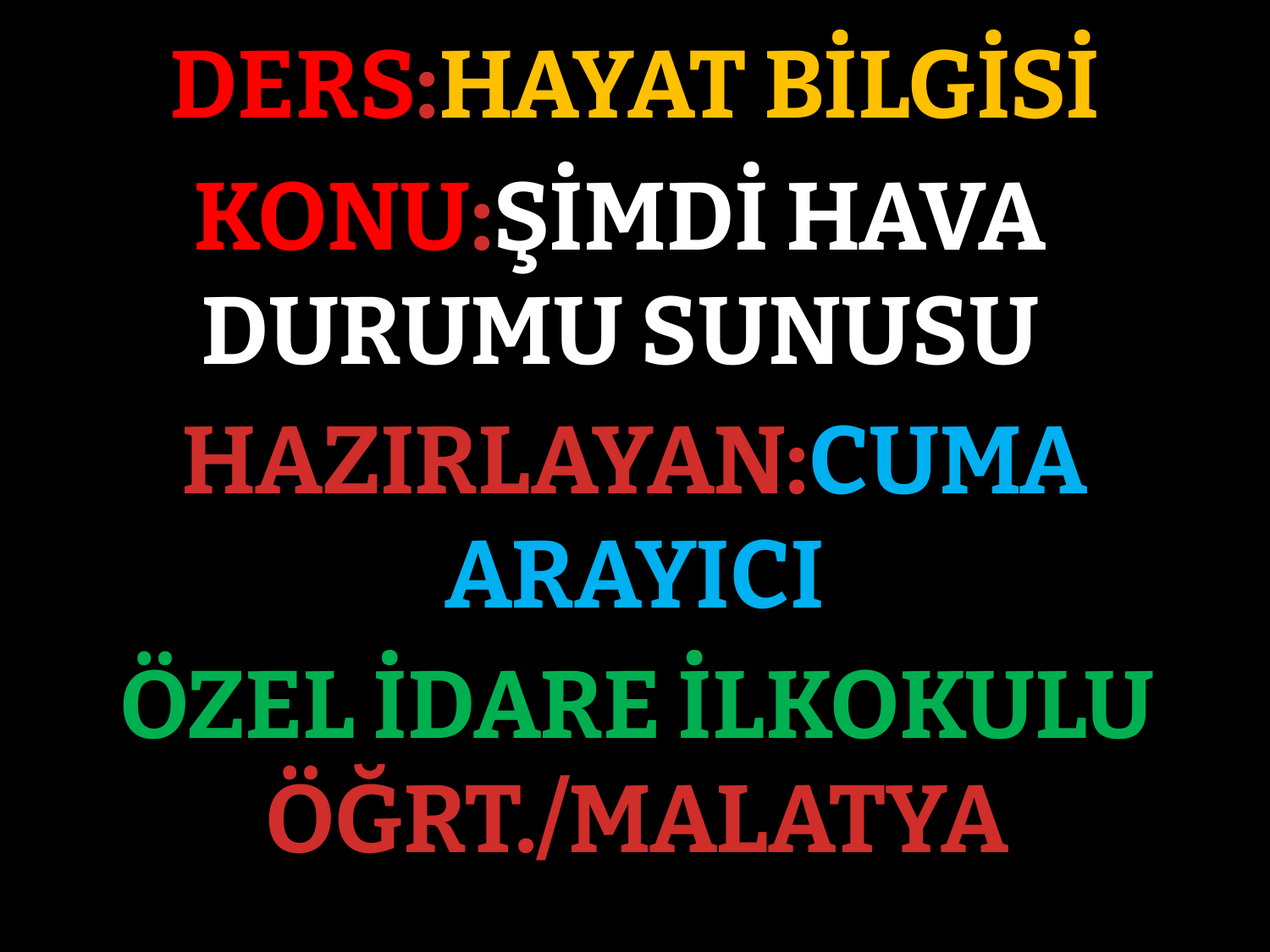

DERS:HAYAT BİLGİSİ
KONU:ŞİMDİ HAVA DURUMU SUNUSU
HAZIRLAYAN:CUMA ARAYICI
ÖZEL İDARE İLKOKULU ÖĞRT./MALATYA